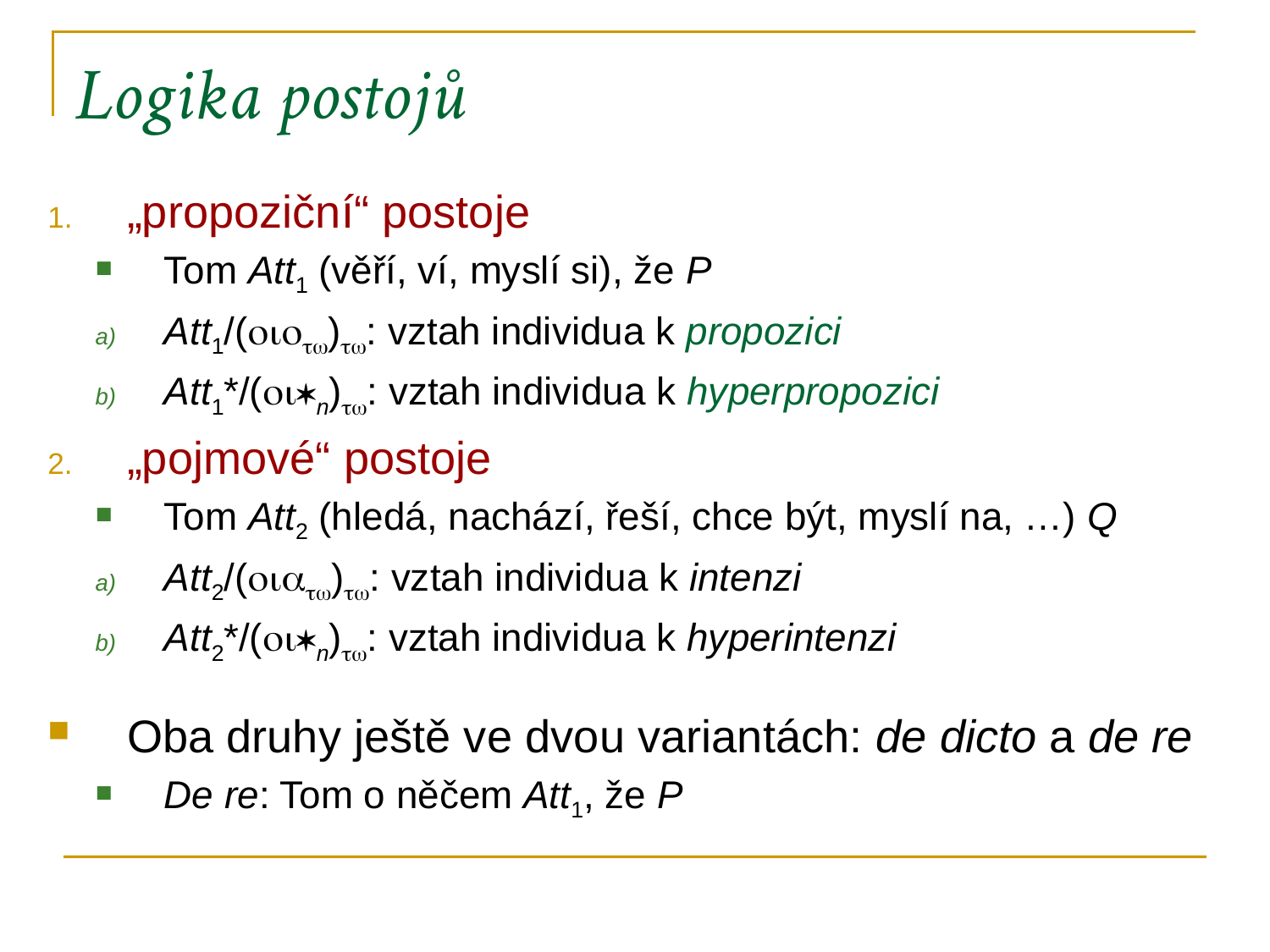

# Logika postojů
„propoziční“ postoje
Tom Att1 (věří, ví, myslí si), že P
Att1/(οιοτω)τω: vztah individua k propozici
Att1*/(οι∗n)τω: vztah individua k hyperpropozici
„pojmové“ postoje
Tom Att2 (hledá, nachází, řeší, chce být, myslí na, …) Q
Att2/(οιατω)τω: vztah individua k intenzi
Att2*/(οι∗n)τω: vztah individua k hyperintenzi
Oba druhy ještě ve dvou variantách: de dicto a de re
De re: Tom o něčem Att1, že P